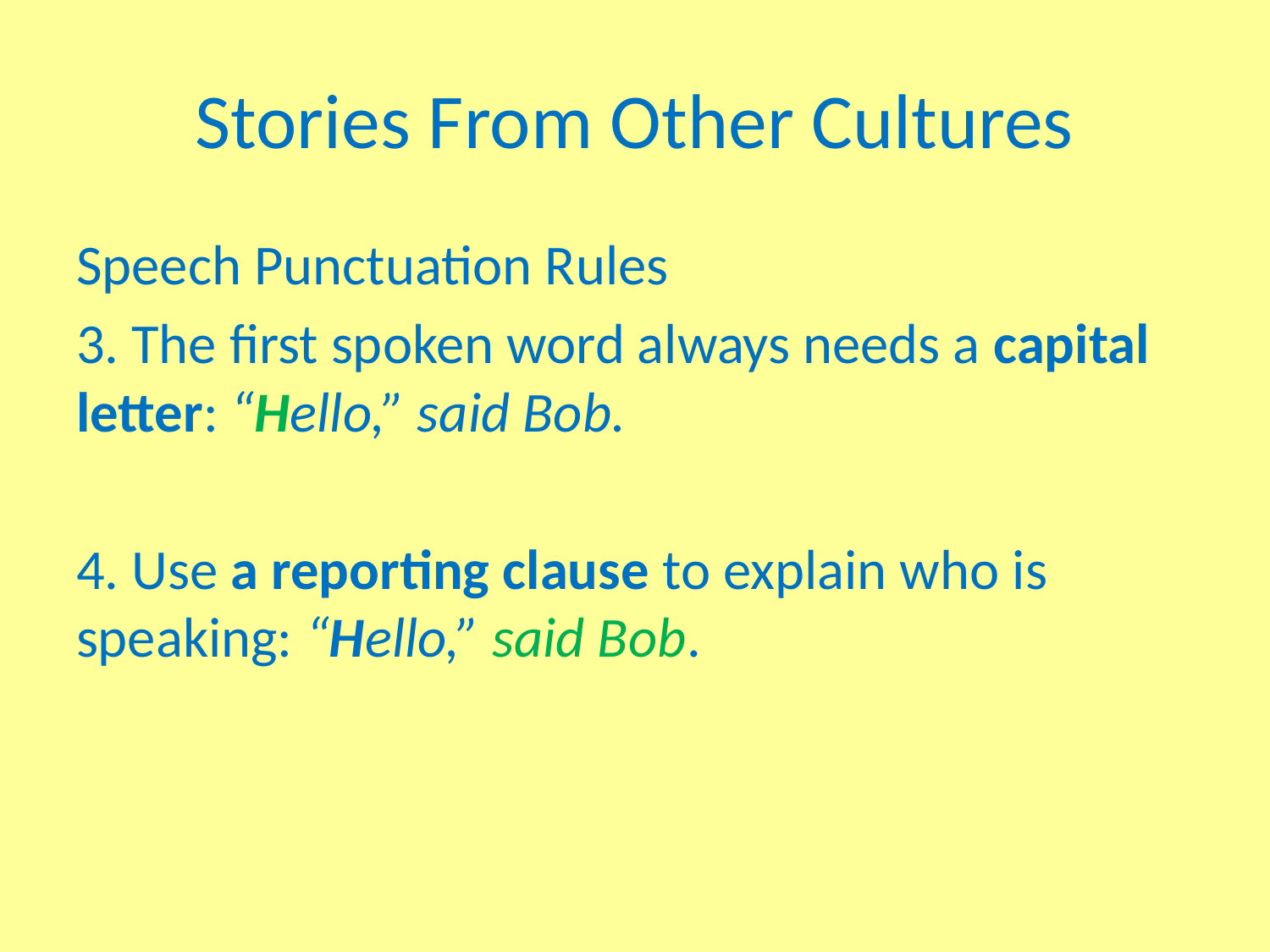

# Stories From Other Cultures
Speech Punctuation Rules
3. The first spoken word always needs a capital letter: “Hello,” said Bob.

4. Use a reporting clause to explain who is speaking: “Hello,” said Bob.